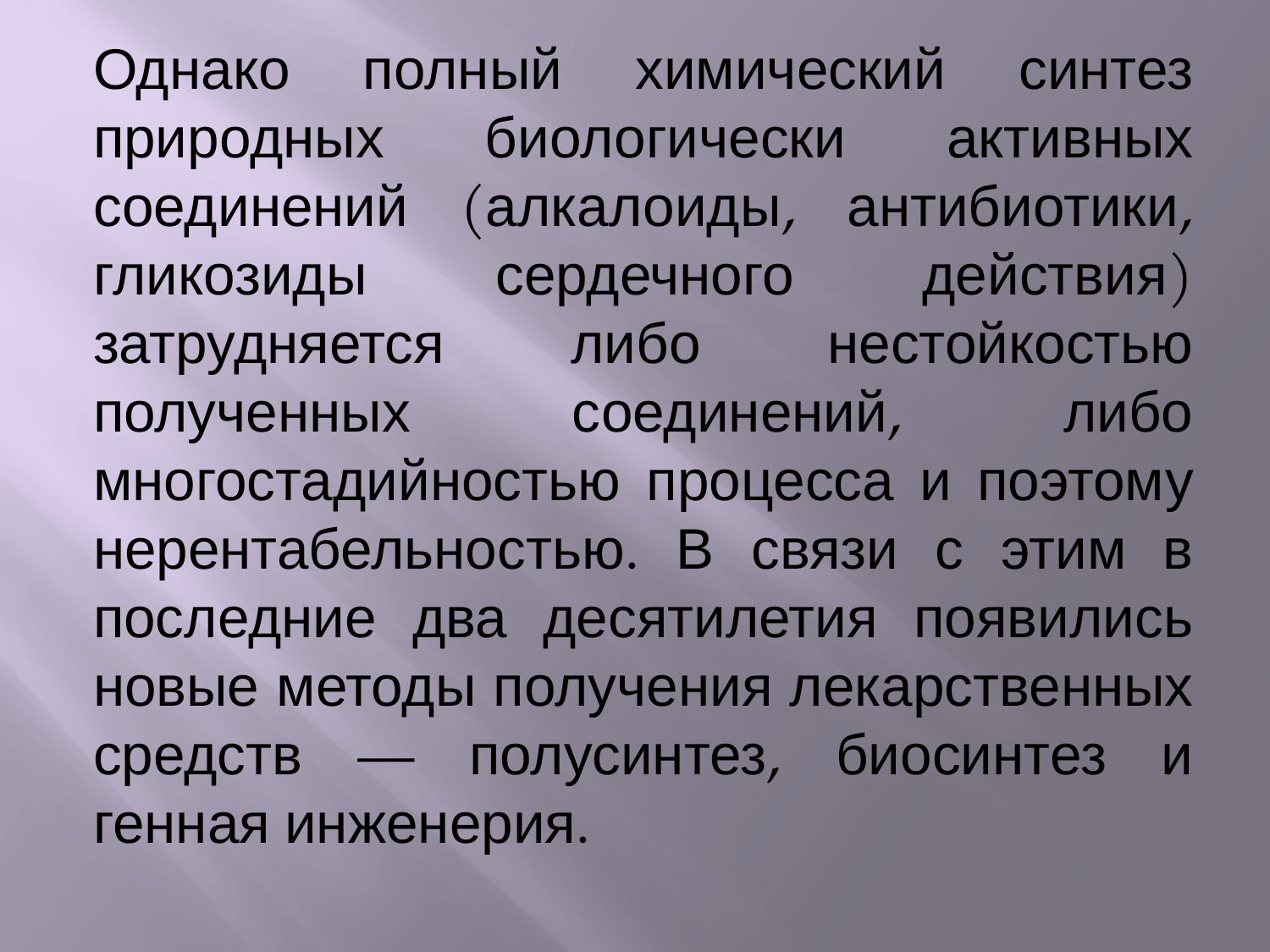

Однако полный химический синтез природных биологически активных соединений (алкалоиды, антибиотики, гликозиды сердечного действия) затрудняется либо нестойкостью полученных соединений, либо многостадийностью процесса и поэтому нерентабельностью. В связи с этим в последние два десятилетия появились новые методы получения лекарственных средств — полусинтез, биосинтез и генная инженерия.

#